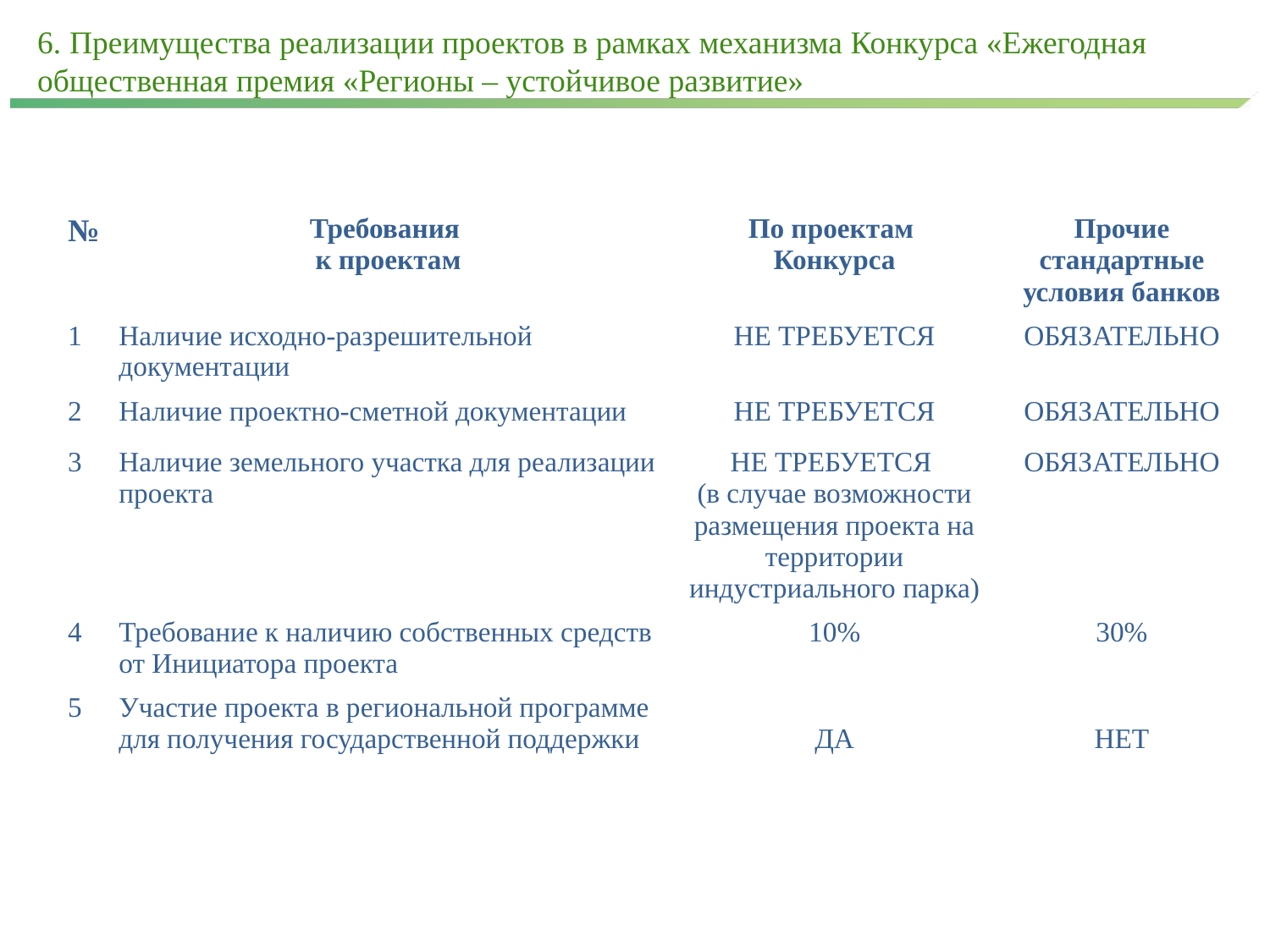

6. Преимущества реализации проектов в рамках механизма Конкурса «Ежегодная общественная премия «Регионы – устойчивое развитие»
| № | Требования к проектам | По проектам Конкурса | Прочие стандартные условия банков |
| --- | --- | --- | --- |
| 1 | Наличие исходно-разрешительной документации | НЕ ТРЕБУЕТСЯ | ОБЯЗАТЕЛЬНО |
| 2 | Наличие проектно-сметной документации | НЕ ТРЕБУЕТСЯ | ОБЯЗАТЕЛЬНО |
| 3 | Наличие земельного участка для реализации проекта | НЕ ТРЕБУЕТСЯ (в случае возможности размещения проекта на территории индустриального парка) | ОБЯЗАТЕЛЬНО |
| 4 | Требование к наличию собственных средств от Инициатора проекта | 10% | 30% |
| 5 | Участие проекта в региональной программе для получения государственной поддержки | ДА | НЕТ |